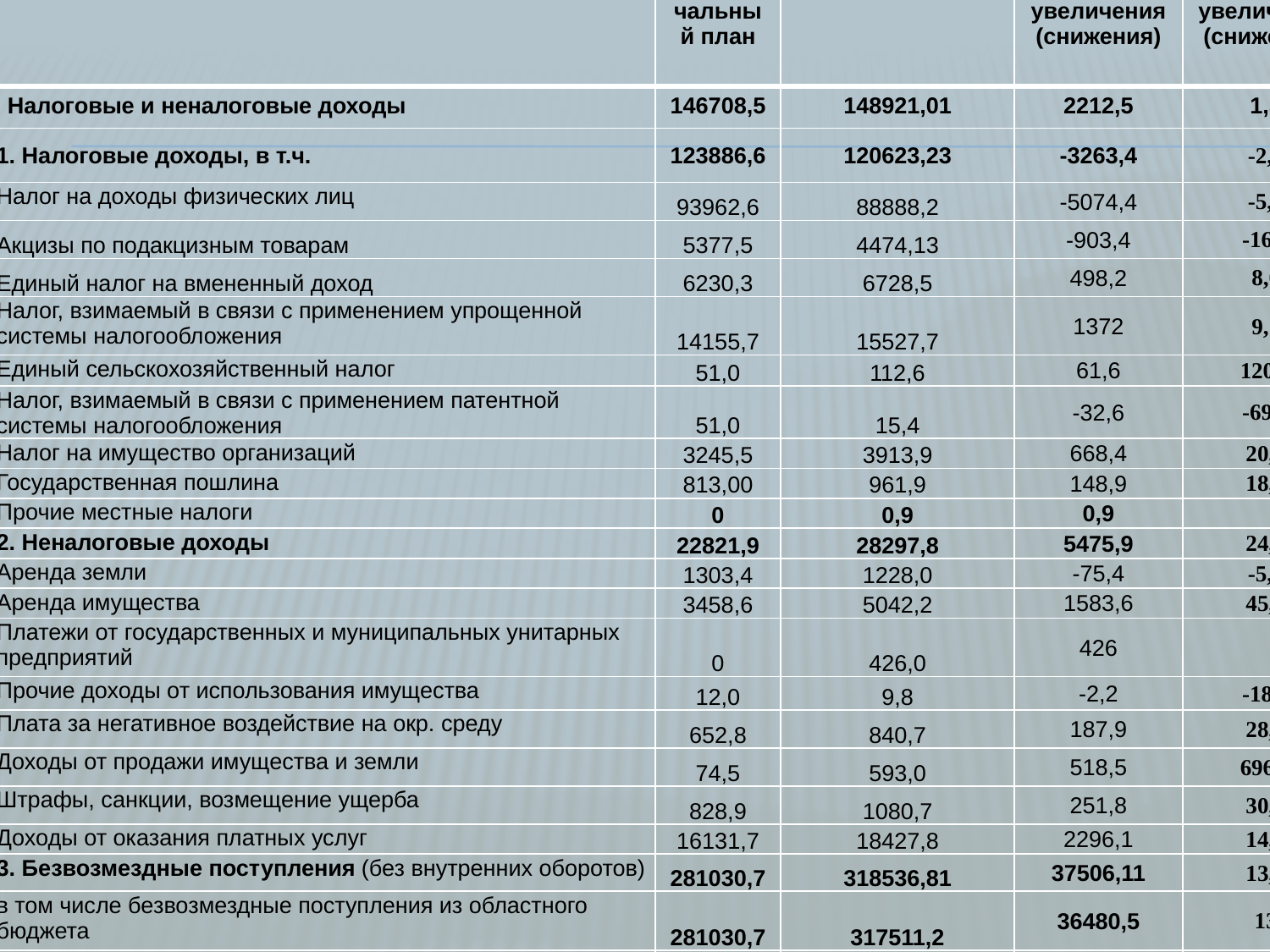

| Наименование доходов бюджета | Первоначальный план | Уточненный план | Сумма увеличения (снижения) | % увеличения (снижения) |
| --- | --- | --- | --- | --- |
| Налоговые и неналоговые доходы | 146708,5 | 148921,01 | 2212,5 | 1,5 |
| 1. Налоговые доходы, в т.ч. | 123886,6 | 120623,23 | -3263,4 | -2,6 |
| Налог на доходы физических лиц | 93962,6 | 88888,2 | -5074,4 | -5,4 |
| Акцизы по подакцизным товарам | 5377,5 | 4474,13 | -903,4 | -16,8 |
| Единый налог на вмененный доход | 6230,3 | 6728,5 | 498,2 | 8,0 |
| Налог, взимаемый в связи с применением упрощенной системы налогообложения | 14155,7 | 15527,7 | 1372 | 9,7 |
| Единый сельскохозяйственный налог | 51,0 | 112,6 | 61,6 | 120,8 |
| Налог, взимаемый в связи с применением патентной системы налогообложения | 51,0 | 15,4 | -32,6 | -69,8 |
| Налог на имущество организаций | 3245,5 | 3913,9 | 668,4 | 20,6 |
| Государственная пошлина | 813,00 | 961,9 | 148,9 | 18,3 |
| Прочие местные налоги | 0 | 0,9 | 0,9 |  |
| 2. Неналоговые доходы | 22821,9 | 28297,8 | 5475,9 | 24,0 |
| Аренда земли | 1303,4 | 1228,0 | -75,4 | -5,8 |
| Аренда имущества | 3458,6 | 5042,2 | 1583,6 | 45,8 |
| Платежи от государственных и муниципальных унитарных предприятий | 0 | 426,0 | 426 |  |
| Прочие доходы от использования имущества | 12,0 | 9,8 | -2,2 | -18,3 |
| Плата за негативное воздействие на окр. среду | 652,8 | 840,7 | 187,9 | 28,8 |
| Доходы от продажи имущества и земли | 74,5 | 593,0 | 518,5 | 696,0 |
| Штрафы, санкции, возмещение ущерба | 828,9 | 1080,7 | 251,8 | 30,4 |
| Доходы от оказания платных услуг | 16131,7 | 18427,8 | 2296,1 | 14,2 |
| 3. Безвозмездные поступления (без внутренних оборотов) | 281030,7 | 318536,81 | 37506,11 | 13,3 |
| в том числе безвозмездные поступления из областного бюджета | 281030,7 | 317511,2 | 36480,5 | 13 |
| Итого: | 427739,2 | 467457,8 | 39718,6 | 9,3 |
#